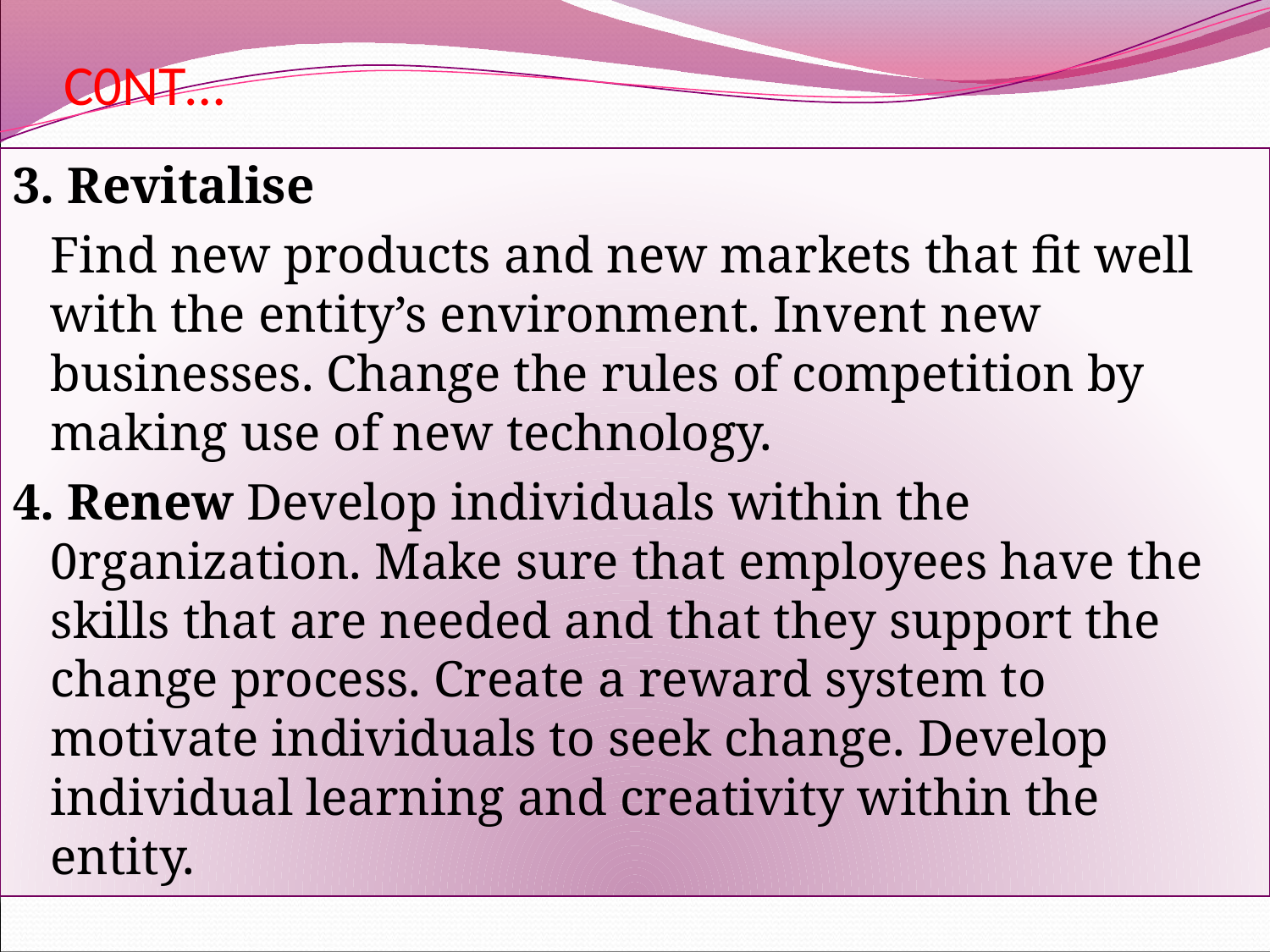

# C0NT…
3. Revitalise
	Find new products and new markets that fit well with the entity’s environment. Invent new businesses. Change the rules of competition by making use of new technology.
4. Renew Develop individuals within the 0rganization. Make sure that employees have the skills that are needed and that they support the change process. Create a reward system to motivate individuals to seek change. Develop individual learning and creativity within the entity.